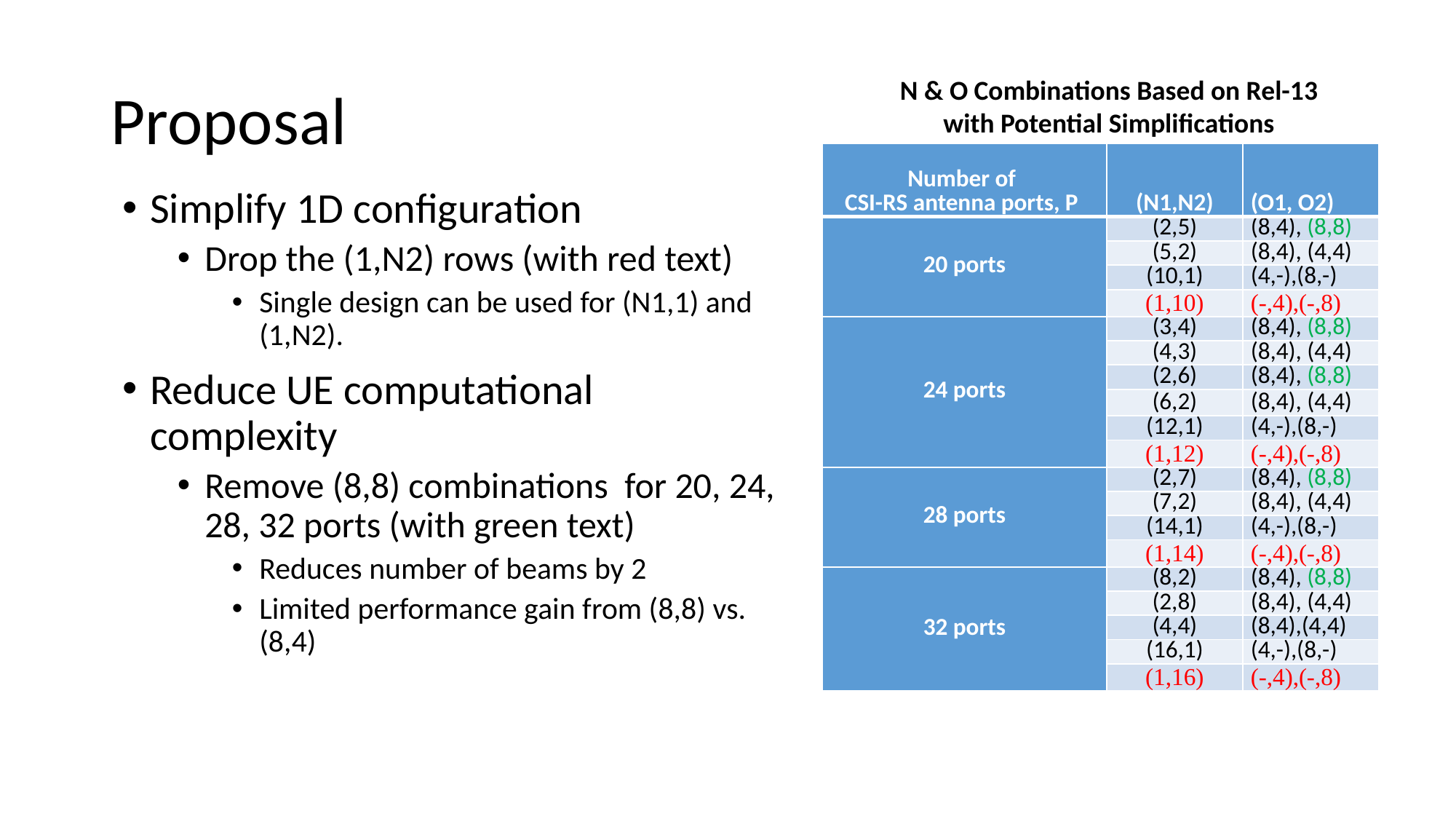

# Proposal
N & O Combinations Based on Rel-13
with Potential Simplifications
| Number of CSI-RS antenna ports, P | (N1,N2) | (O1, O2) |
| --- | --- | --- |
| 20 ports | (2,5) | (8,4), (8,8) |
|  | (5,2) | (8,4), (4,4) |
|  | (10,1) | (4,-),(8,-) |
|  | (1,10) | (-,4),(-,8) |
| 24 ports | (3,4) | (8,4), (8,8) |
|  | (4,3) | (8,4), (4,4) |
|  | (2,6) | (8,4), (8,8) |
|  | (6,2) | (8,4), (4,4) |
|  | (12,1) | (4,-),(8,-) |
|  | (1,12) | (-,4),(-,8) |
| 28 ports | (2,7) | (8,4), (8,8) |
|  | (7,2) | (8,4), (4,4) |
|  | (14,1) | (4,-),(8,-) |
|  | (1,14) | (-,4),(-,8) |
| 32 ports | (8,2) | (8,4), (8,8) |
|  | (2,8) | (8,4), (4,4) |
|  | (4,4) | (8,4),(4,4) |
|  | (16,1) | (4,-),(8,-) |
|  | (1,16) | (-,4),(-,8) |
Simplify 1D configuration
Drop the (1,N2) rows (with red text)
Single design can be used for (N1,1) and (1,N2).
Reduce UE computational complexity
Remove (8,8) combinations  for 20, 24, 28, 32 ports (with green text)
Reduces number of beams by 2
Limited performance gain from (8,8) vs. (8,4)